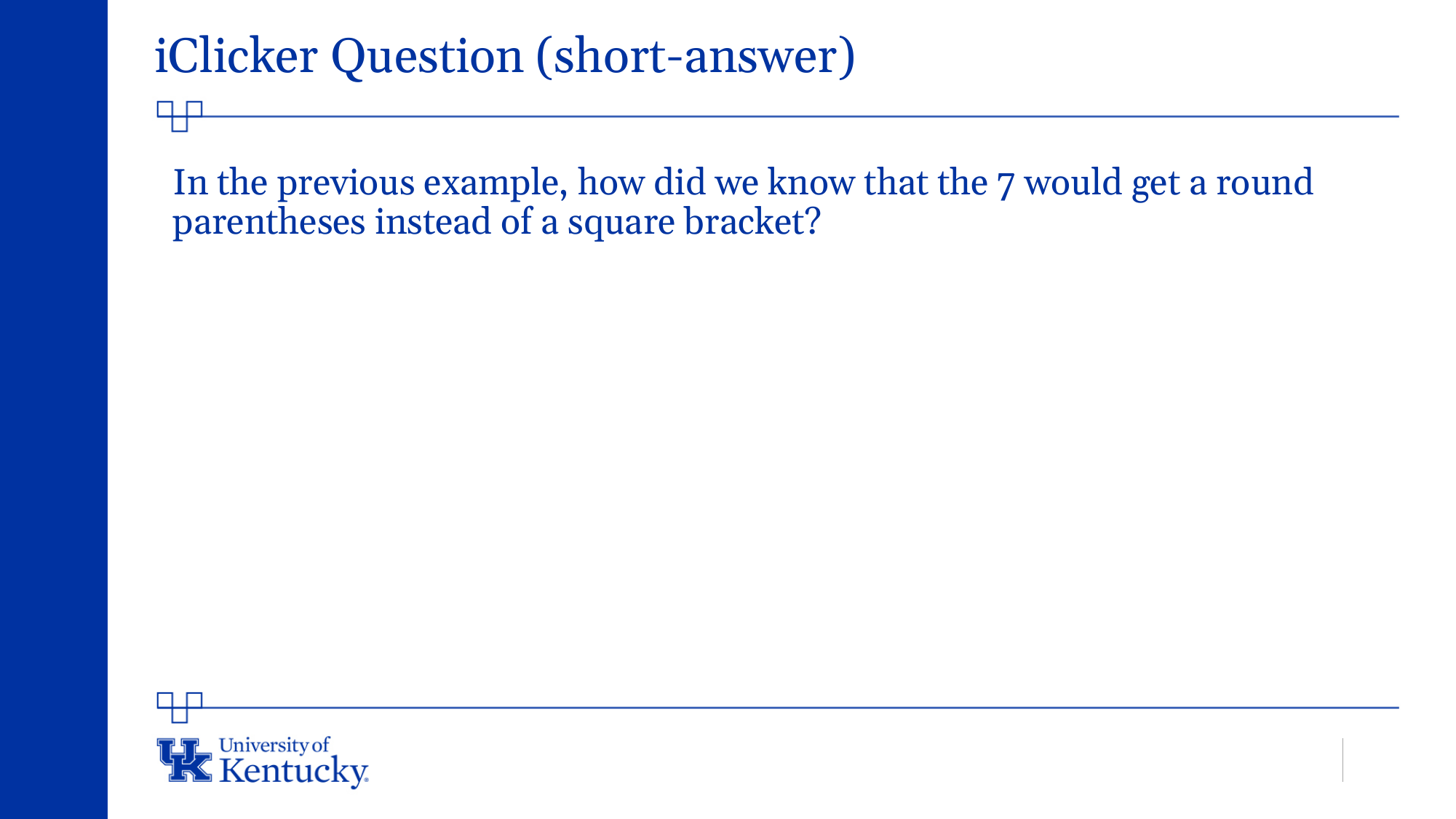

# iClicker Question (short-answer)
In the previous example, how did we know that the 7 would get a round parentheses instead of a square bracket?